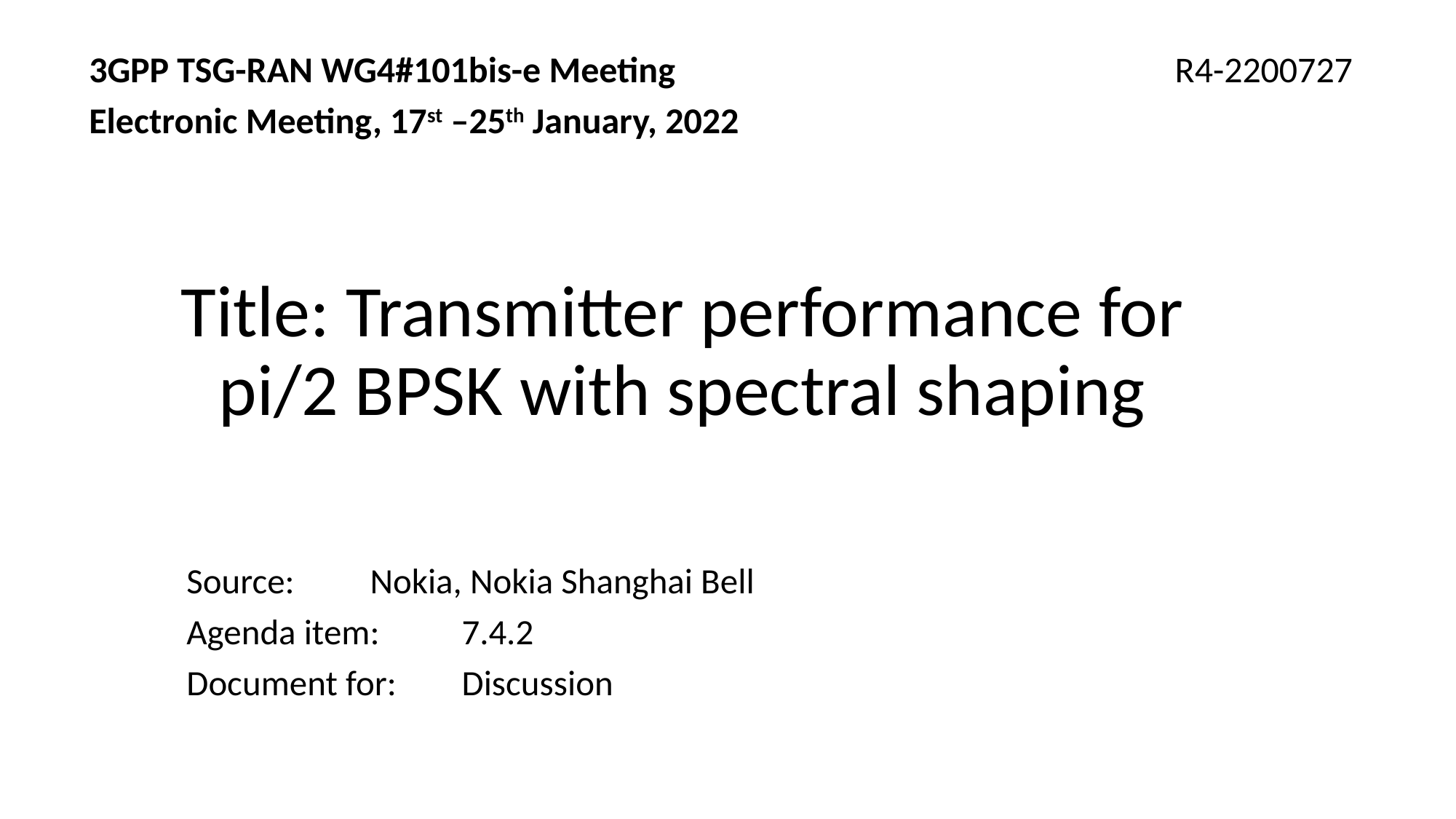

3GPP TSG-RAN WG4#101bis-e Meeting                                                             R4-2200727
Electronic Meeting, 17st –25th January, 2022
# Title: Transmitter performance for pi/2 BPSK with spectral shaping
Source:		Nokia, Nokia Shanghai Bell
Agenda item:		7.4.2
Document for:	Discussion